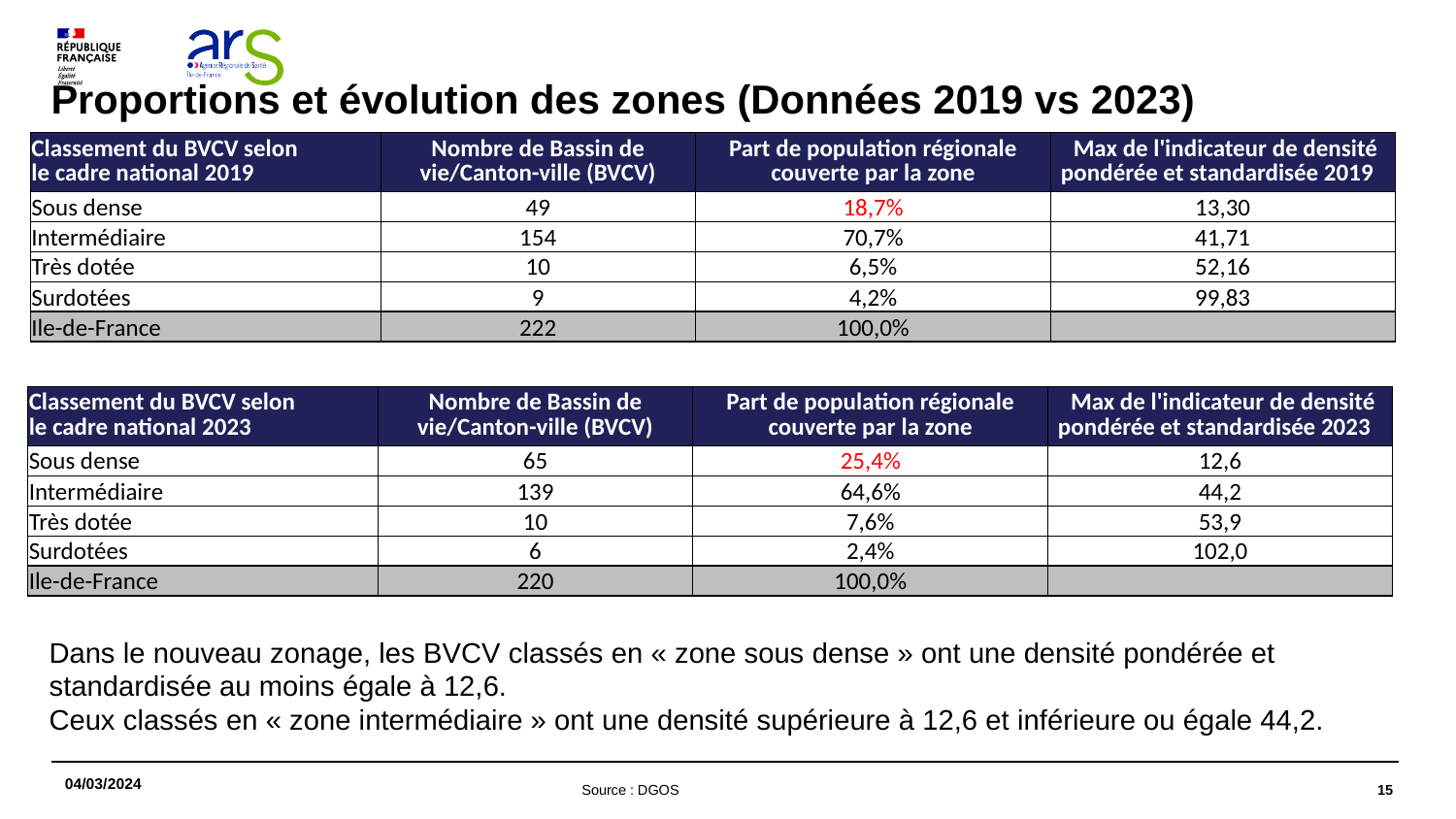

# Proportions et évolution des zones (Données 2019 vs 2023)
| Classement du BVCV selon le cadre national 2019 | Nombre de Bassin de vie/Canton-ville (BVCV) | Part de population régionale couverte par la zone | Max de l'indicateur de densité pondérée et standardisée 2019 |
| --- | --- | --- | --- |
| Sous dense | 49 | 18,7% | 13,30 |
| Intermédiaire | 154 | 70,7% | 41,71 |
| Très dotée | 10 | 6,5% | 52,16 |
| Surdotées | 9 | 4,2% | 99,83 |
| Ile-de-France | 222 | 100,0% |  |
| Classement du BVCV selon le cadre national 2023 | Nombre de Bassin de vie/Canton-ville (BVCV) | Part de population régionale couverte par la zone | Max de l'indicateur de densité pondérée et standardisée 2023 |
| --- | --- | --- | --- |
| Sous dense | 65 | 25,4% | 12,6 |
| Intermédiaire | 139 | 64,6% | 44,2 |
| Très dotée | 10 | 7,6% | 53,9 |
| Surdotées | 6 | 2,4% | 102,0 |
| Ile-de-France | 220 | 100,0% |  |
Dans le nouveau zonage, les BVCV classés en « zone sous dense » ont une densité pondérée et standardisée au moins égale à 12,6.
Ceux classés en « zone intermédiaire » ont une densité supérieure à 12,6 et inférieure ou égale 44,2.
04/03/2024
15
Source : DGOS